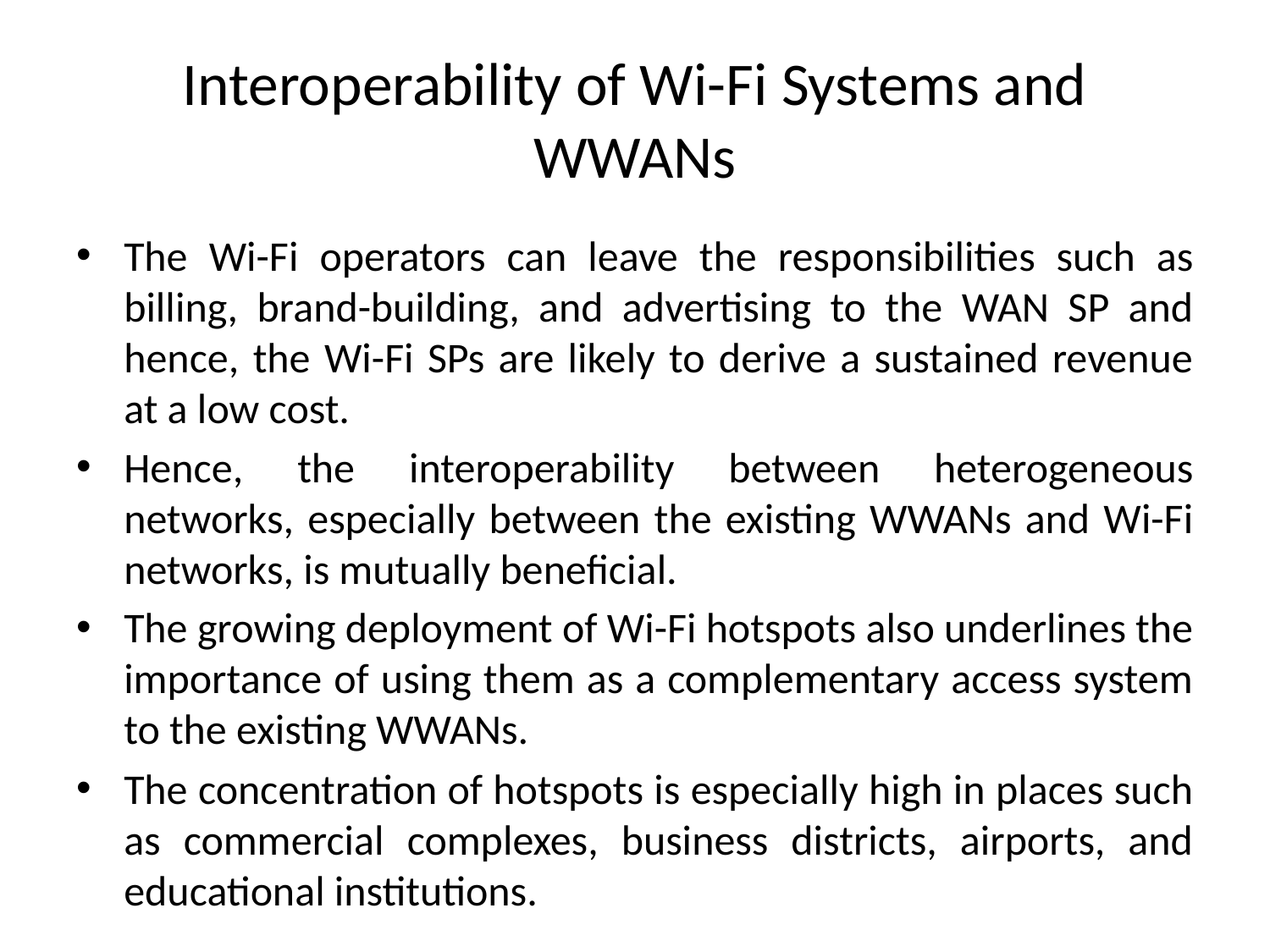

# Interoperability of Wi-Fi Systems and WWANs
The Wi-Fi operators can leave the responsibilities such as billing, brand-building, and advertising to the WAN SP and hence, the Wi-Fi SPs are likely to derive a sustained revenue at a low cost.
Hence, the interoperability between heterogeneous networks, especially between the existing WWANs and Wi-Fi networks, is mutually beneficial.
The growing deployment of Wi-Fi hotspots also underlines the importance of using them as a complementary access system to the existing WWANs.
The concentration of hotspots is especially high in places such as commercial complexes, business districts, airports, and educational institutions.